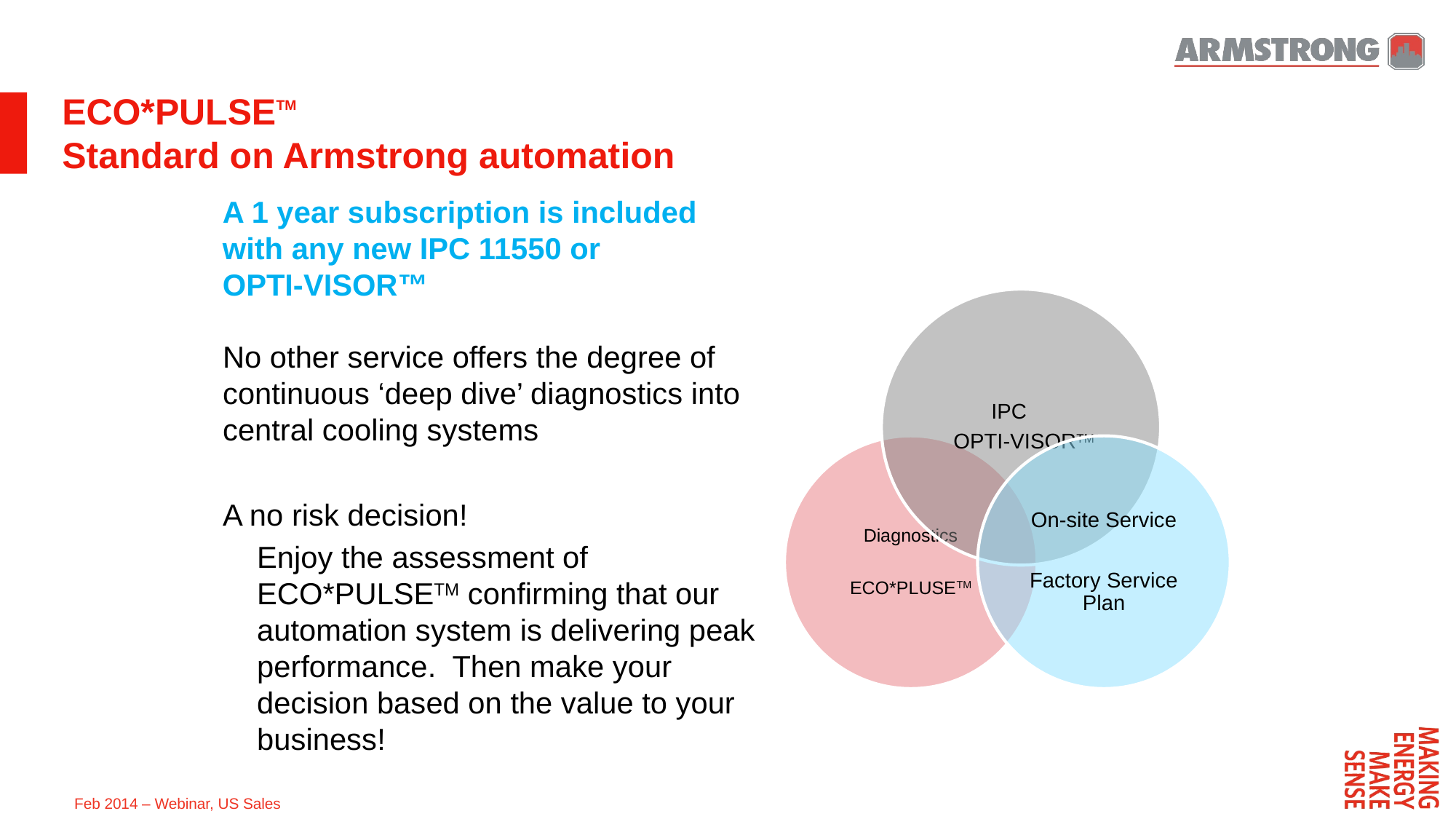

# ECO*PULSETM Standard on Armstrong automation
A 1 year subscription is included with any new IPC 11550 or
OPTI-VISOR™
Diagnostics

ECO*PLUSETM
IPC
 OPTI-VISORTM
On-site Service

Factory Service Plan
No other service offers the degree of continuous ‘deep dive’ diagnostics into central cooling systems

A no risk decision!
Enjoy the assessment of ECO*PULSETM confirming that our automation system is delivering peak performance.  Then make your decision based on the value to your business!